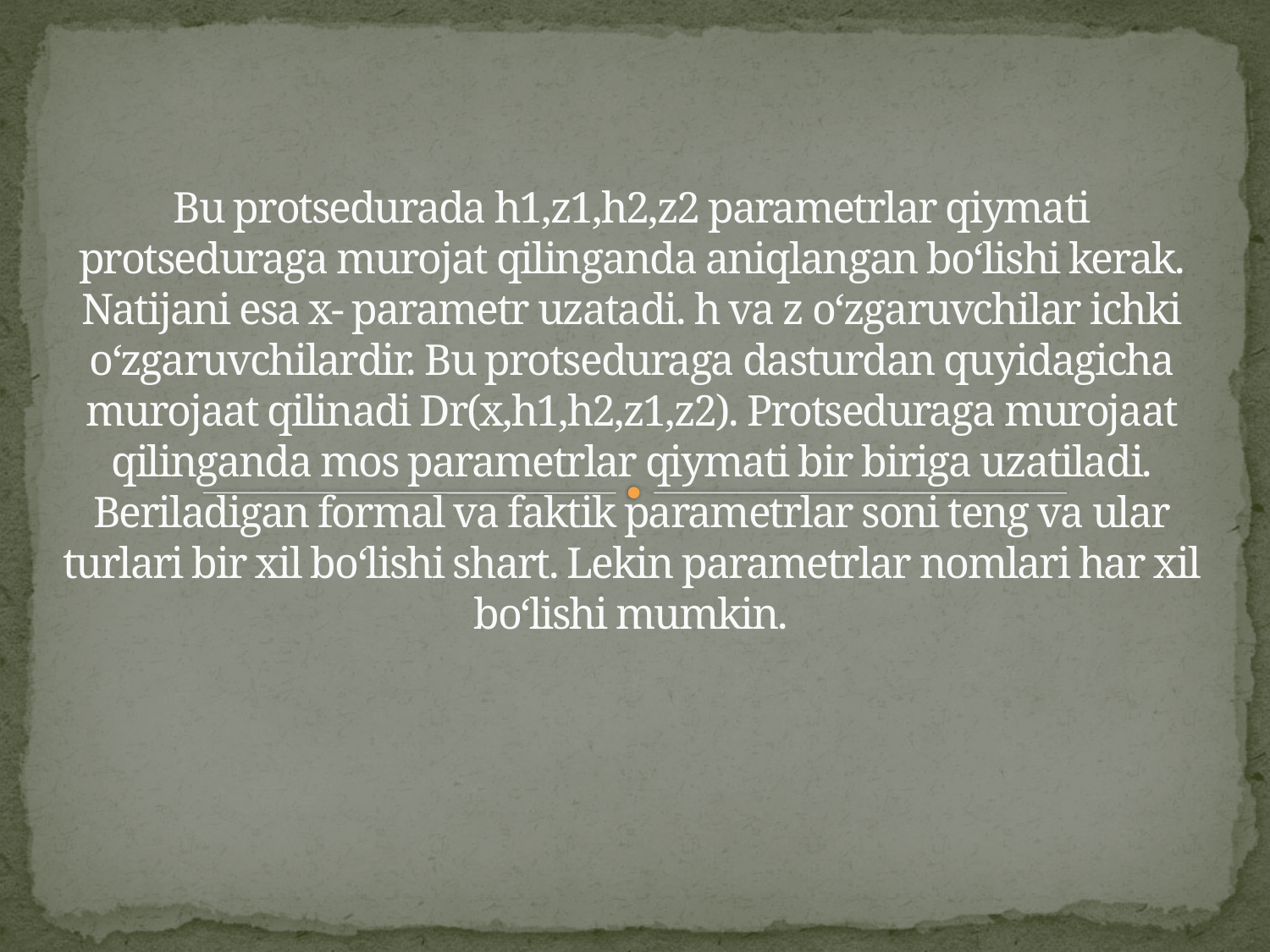

# Bu protsedurada h1,z1,h2,z2 parametrlar qiymati protseduraga murojat qilinganda aniqlangan bo‘lishi kerak. Natijani esa x- parametr uzatadi. h va z o‘zgaruvchilar ichki o‘zgaruvchilardir. Bu protseduraga dasturdan quyidagicha murojaat qilinadi Dr(x,h1,h2,z1,z2). Protseduraga murojaat qilinganda mos parametrlar qiymati bir biriga uzatiladi. Beriladigan formal va faktik parametrlar soni teng va ular turlari bir xil bo‘lishi shart. Lekin parametrlar nomlari har xil bo‘lishi mumkin.